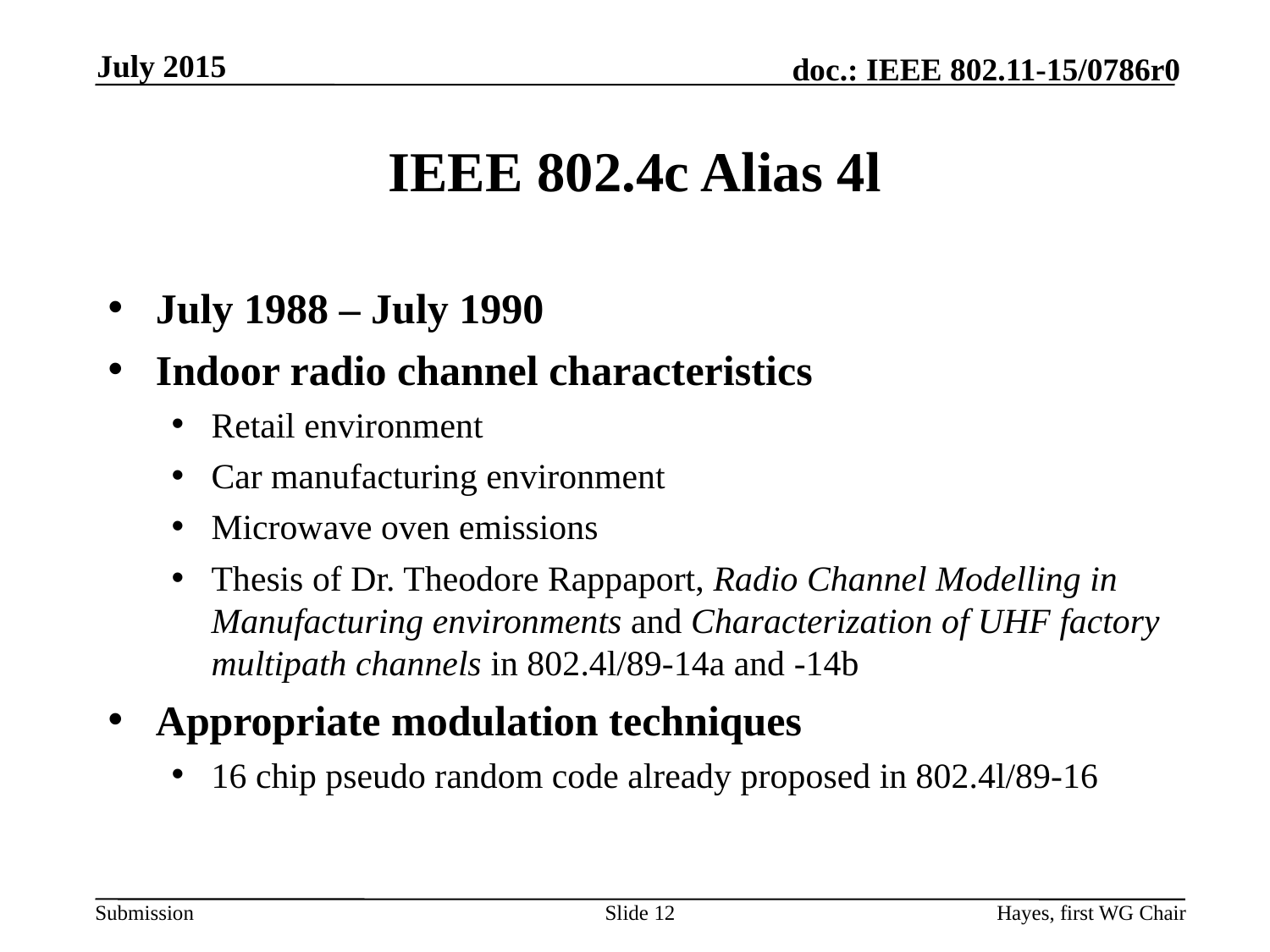

July 2015
# IEEE 802.4c Alias 4l
July 1988 – July 1990
Indoor radio channel characteristics
Retail environment
Car manufacturing environment
Microwave oven emissions
Thesis of Dr. Theodore Rappaport, Radio Channel Modelling in Manufacturing environments and Characterization of UHF factory multipath channels in 802.4l/89-14a and -14b
Appropriate modulation techniques
16 chip pseudo random code already proposed in 802.4l/89-16
Slide 12
Hayes, first WG Chair